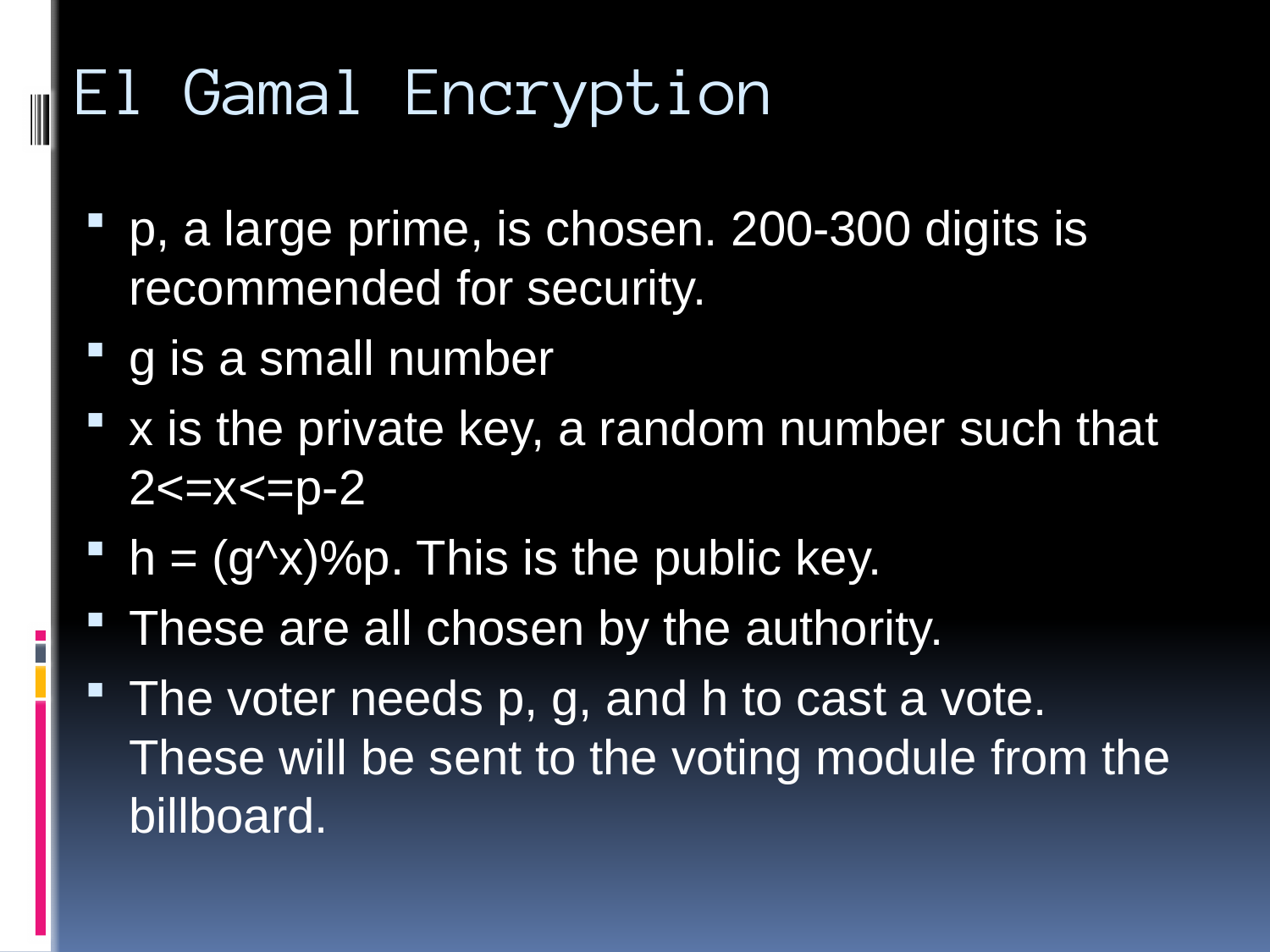

# El Gamal Encryption
p, a large prime, is chosen. 200-300 digits is recommended for security.
g is a small number
x is the private key, a random number such that 2<=x<=p-2
h = (g^x)%p. This is the public key.
These are all chosen by the authority.
The voter needs p, g, and h to cast a vote. These will be sent to the voting module from the billboard.